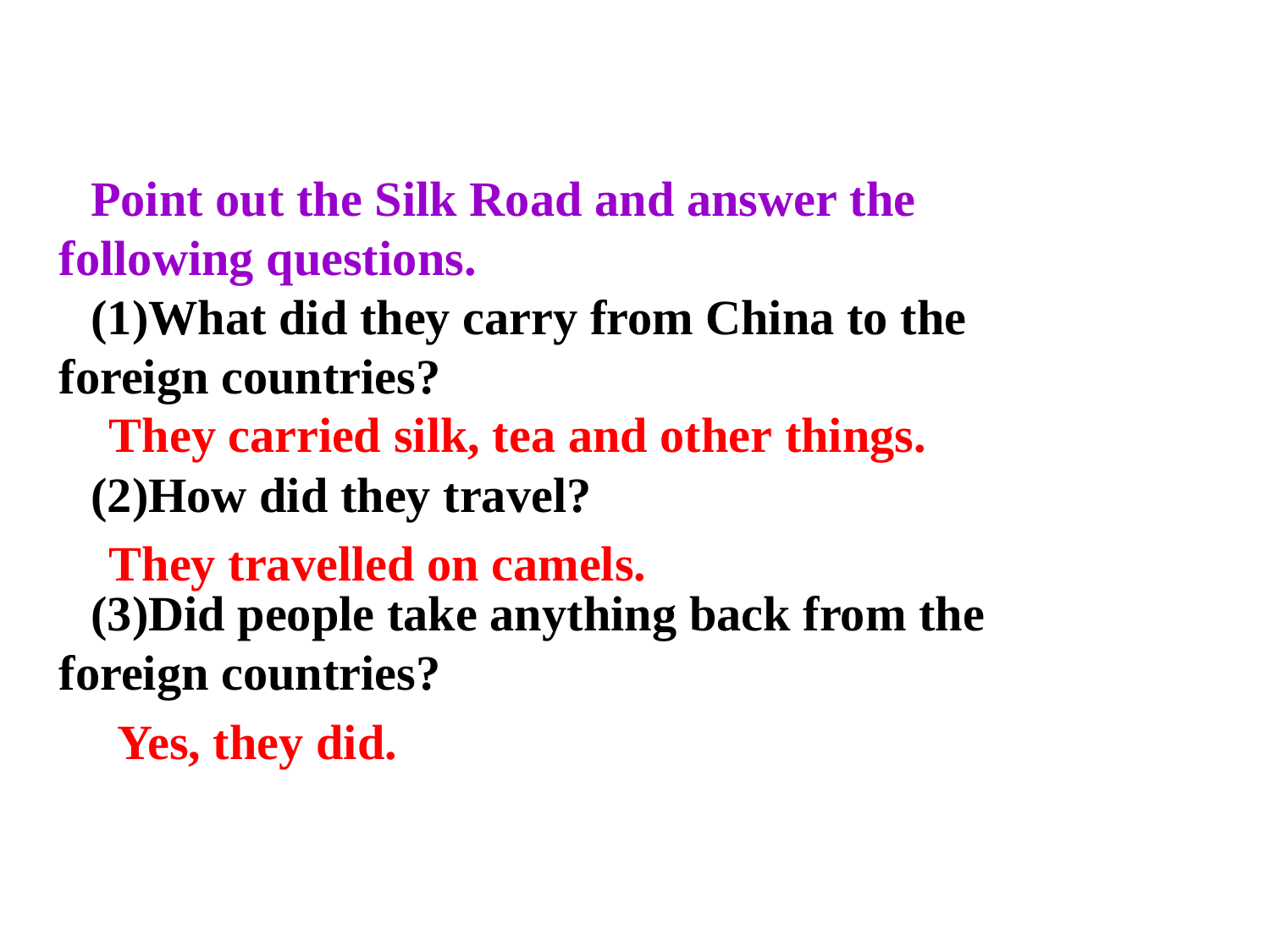

Point out the Silk Road and answer the following questions.
(1)What did they carry from China to the foreign countries?

(2)How did they travel?

(3)Did people take anything back from the foreign countries?

They carried silk, tea and other things.
They travelled on camels.
Yes, they did.